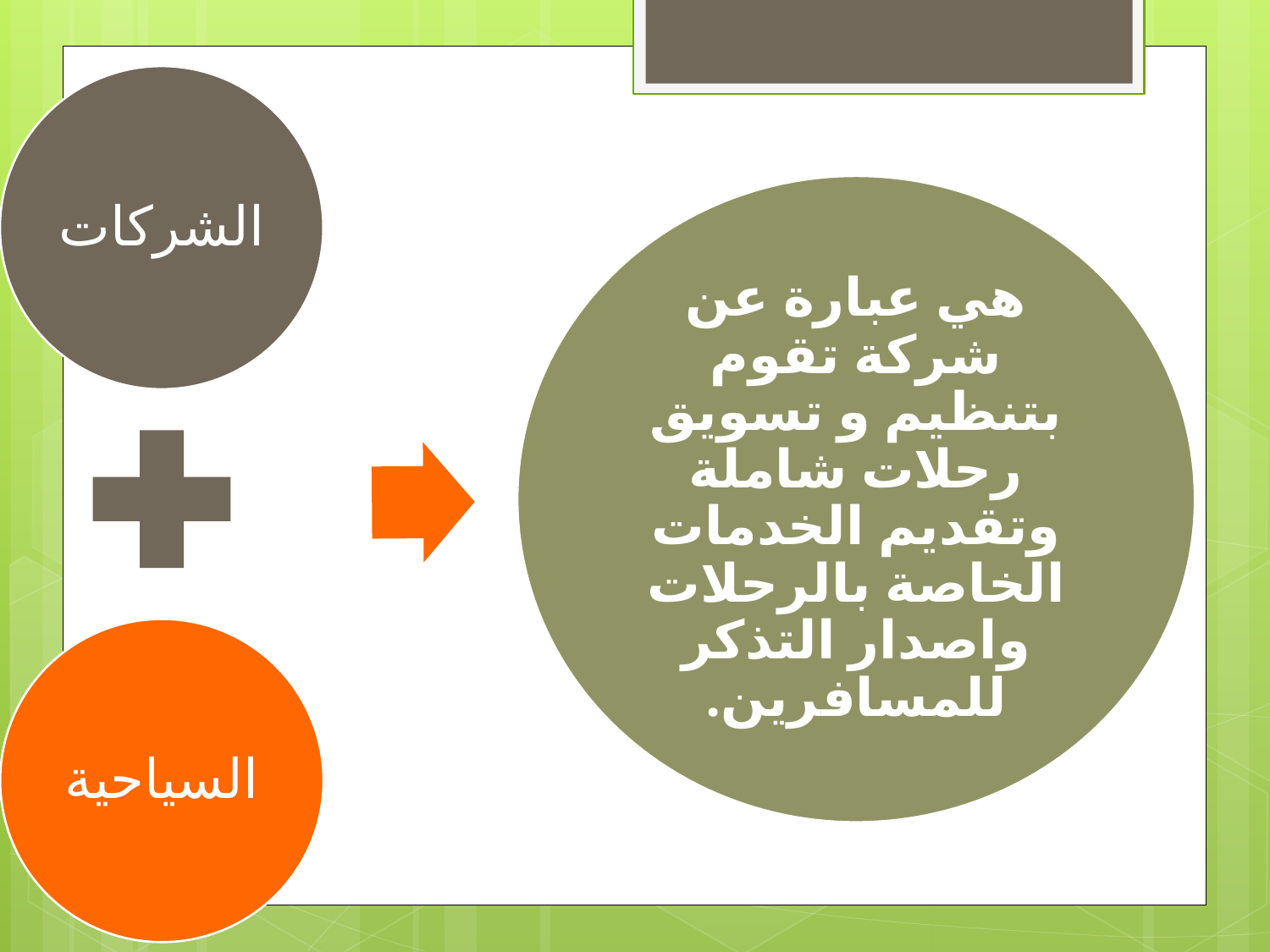

الشركات

السياحية

هي عبارة عن شركة تقوم بتنظيم و تسويق رحلات شاملة وتقديم الخدمات الخاصة بالرحلات واصدار التذكر للمسافرين.